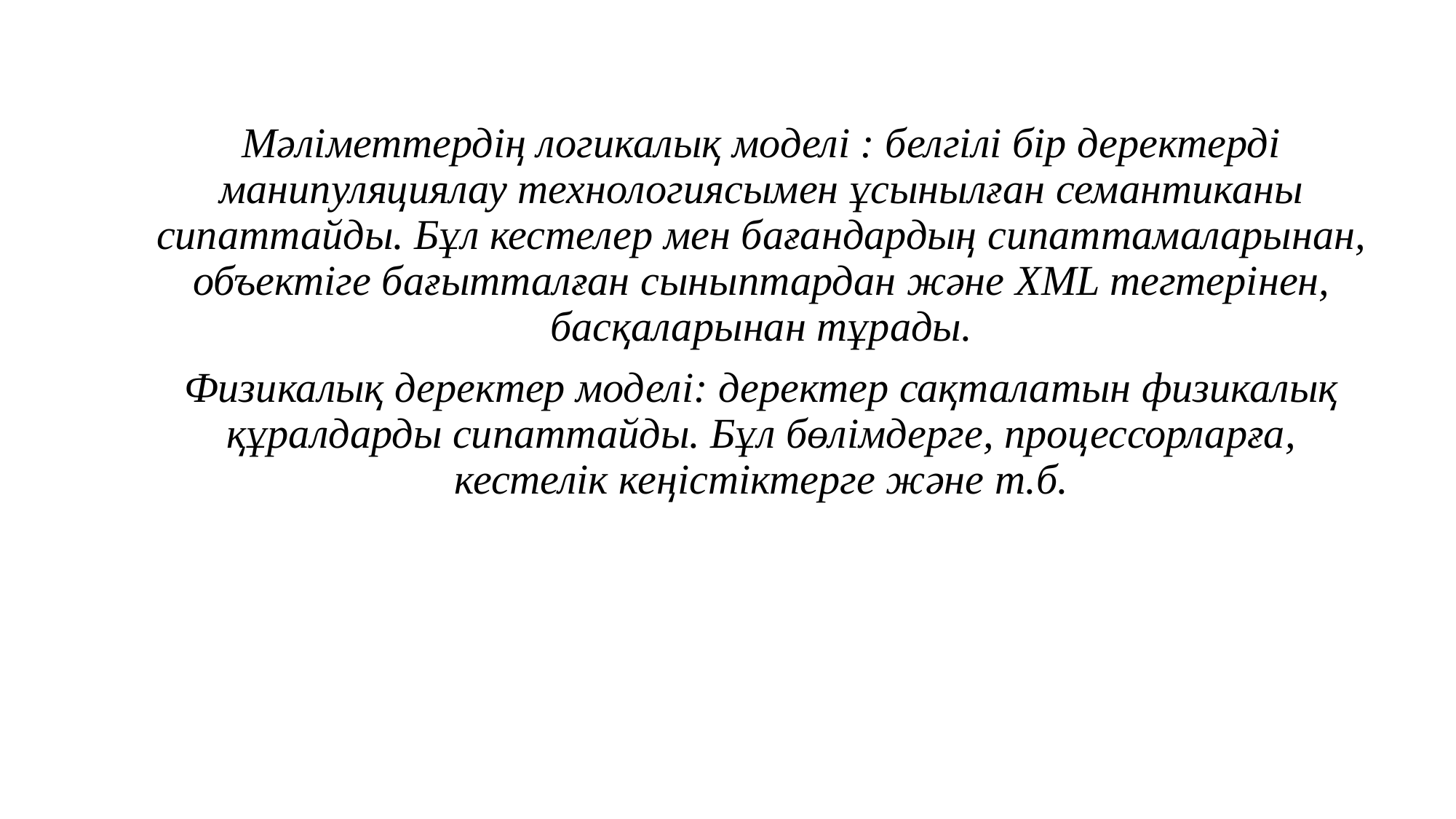

Мәліметтердің логикалық моделі : белгілі бір деректерді манипуляциялау технологиясымен ұсынылған семантиканы сипаттайды. Бұл кестелер мен бағандардың сипаттамаларынан, объектіге бағытталған сыныптардан және XML тегтерінен, басқаларынан тұрады.
Физикалық деректер моделі: деректер сақталатын физикалық құралдарды сипаттайды. Бұл бөлімдерге, процессорларға, кестелік кеңістіктерге және т.б.